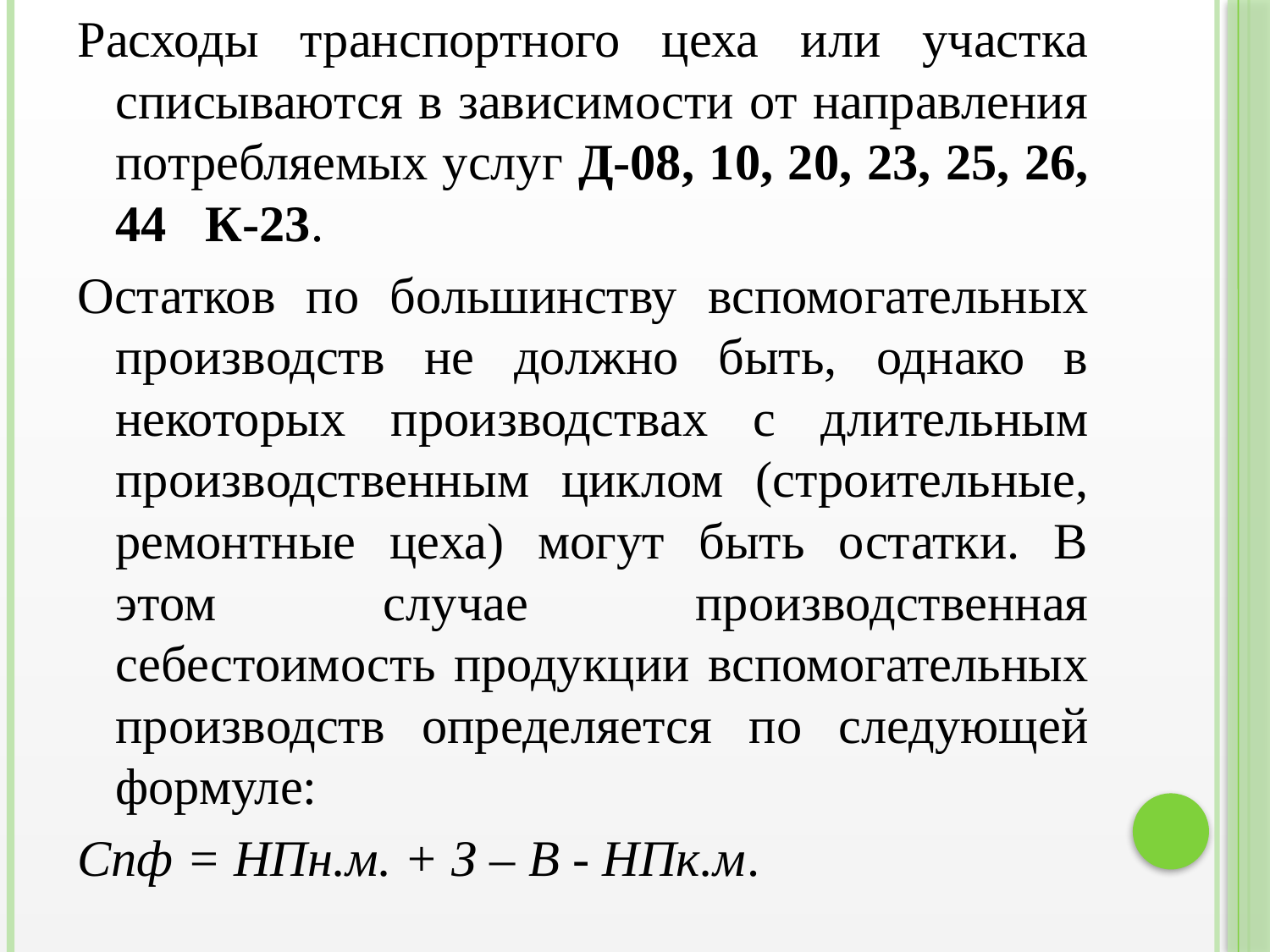

Расходы транспортного цеха или участка списываются в зависимости от направления потребляемых услуг Д-08, 10, 20, 23, 25, 26, 44   К-23.
Остатков по большинству вспомогательных производств не должно быть, однако в некоторых производствах с длительным производственным циклом (строительные, ремонтные цеха) могут быть остатки. В этом случае производственная себестоимость продукции вспомогательных производств определяется по следующей формуле:
Спф = НПн.м. + З – В - НПк.м.